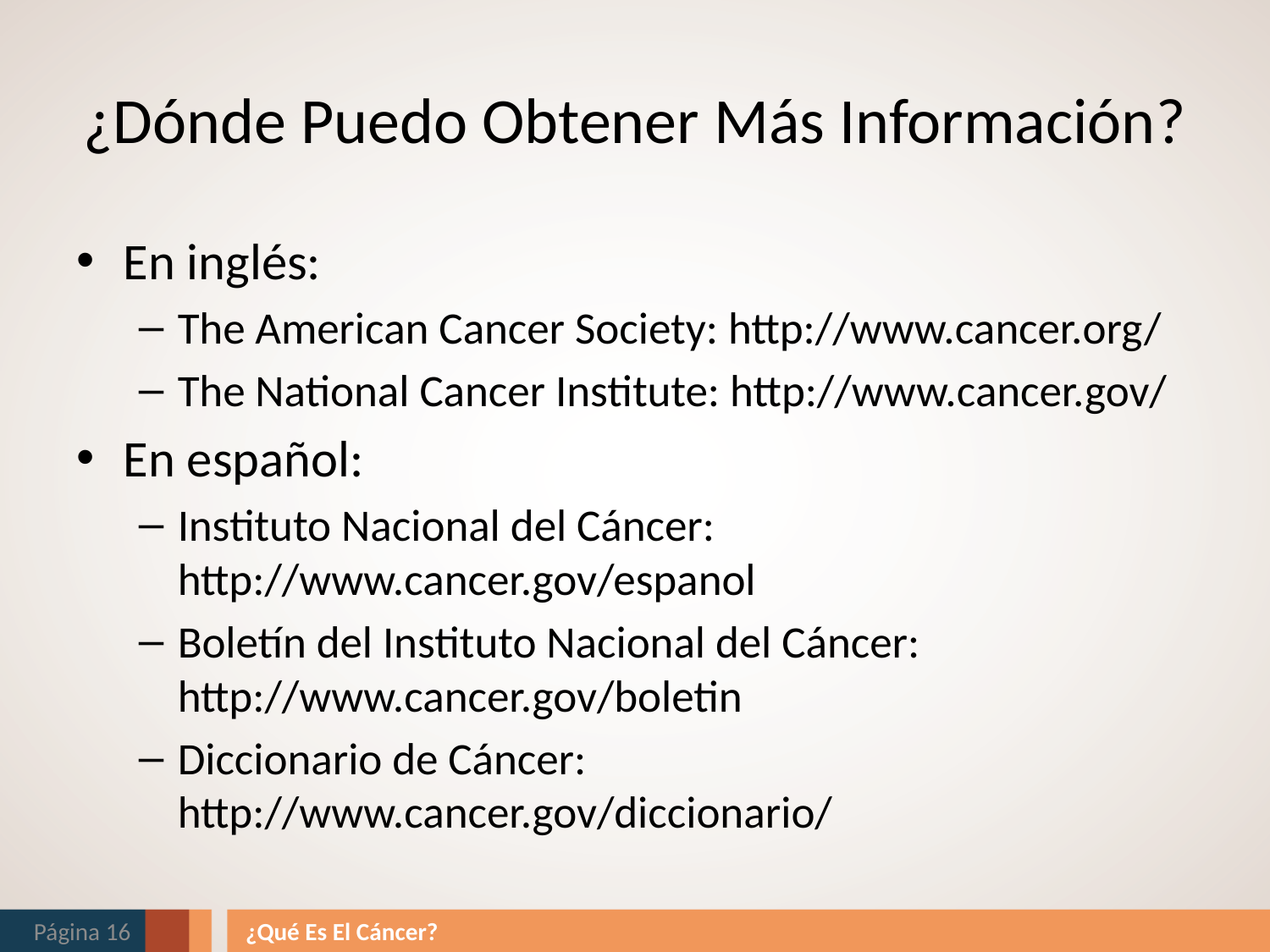

# ¿Dónde Puedo Obtener Más Información?
En inglés:
The American Cancer Society: http://www.cancer.org/
The National Cancer Institute: http://www.cancer.gov/
En español:
Instituto Nacional del Cáncer: http://www.cancer.gov/espanol
Boletín del Instituto Nacional del Cáncer: http://www.cancer.gov/boletin
Diccionario de Cáncer: http://www.cancer.gov/diccionario/

Página 16
¿Qué Es El Cáncer?